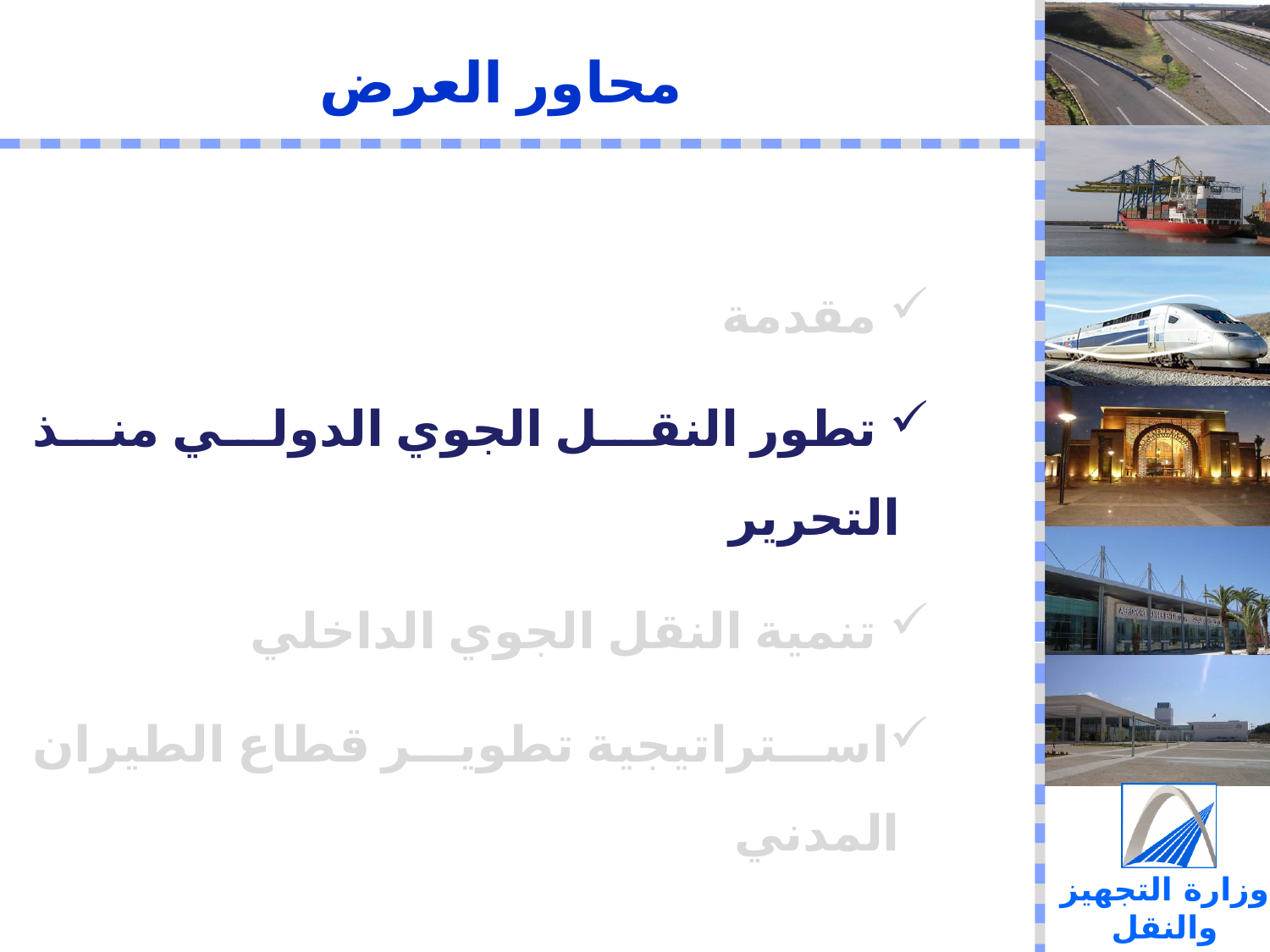

محاور العرض

 مقدمة
 تطور النقل الجوي الدولي منذ التحرير
 تنمية النقل الجوي الداخلي
استراتيجية تطوير قطاع الطيران المدني